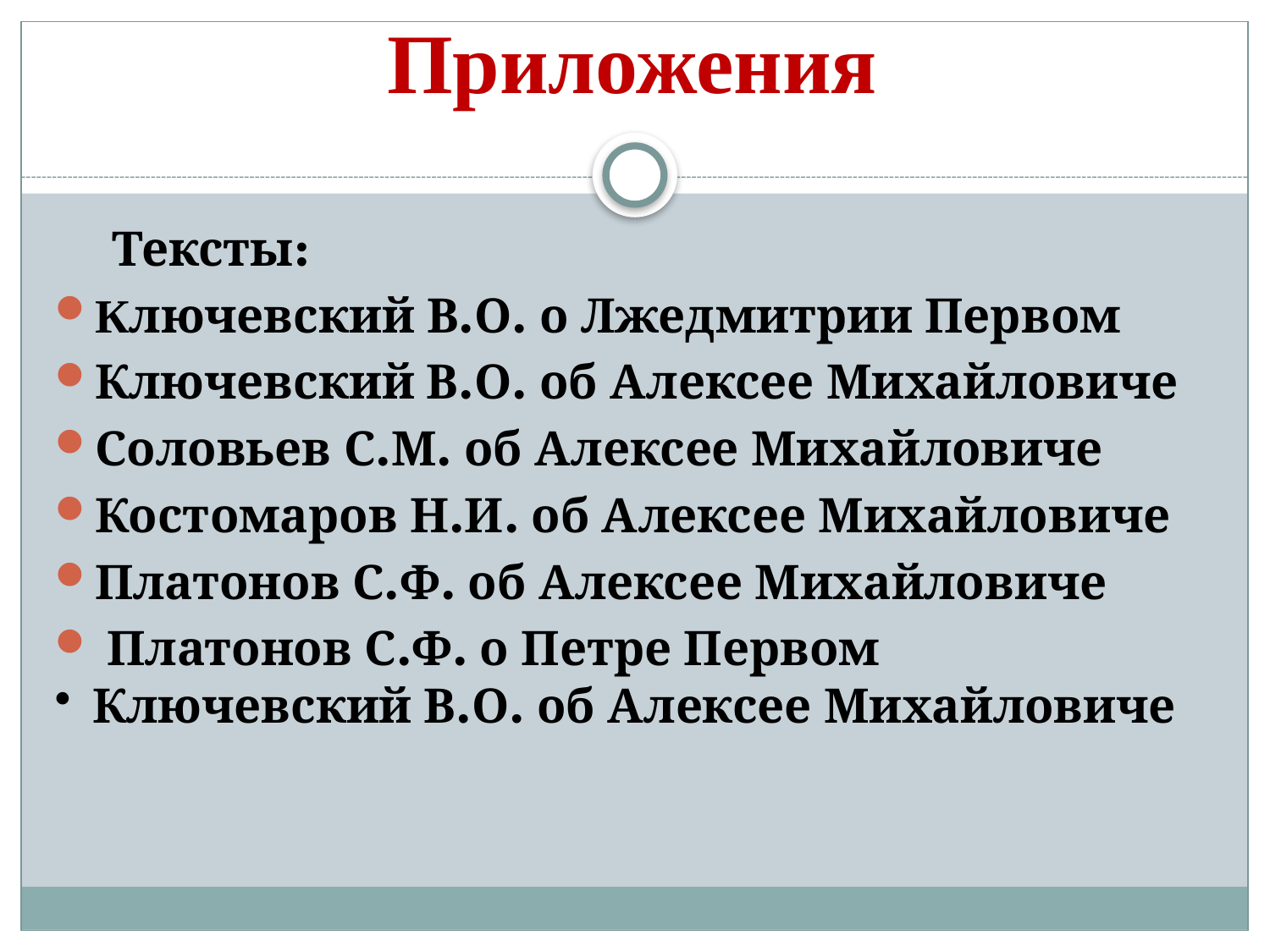

# Приложения
     Тексты:
Ключевский В.О. о Лжедмитрии Первом
Ключевский В.О. об Алексее Михайловиче
Соловьев С.М. об Алексее Михайловиче
Костомаров Н.И. об Алексее Михайловиче
Платонов С.Ф. об Алексее Михайловиче
 Платонов С.Ф. о Петре Первом
Ключевский В.О. об Алексее Михайловиче